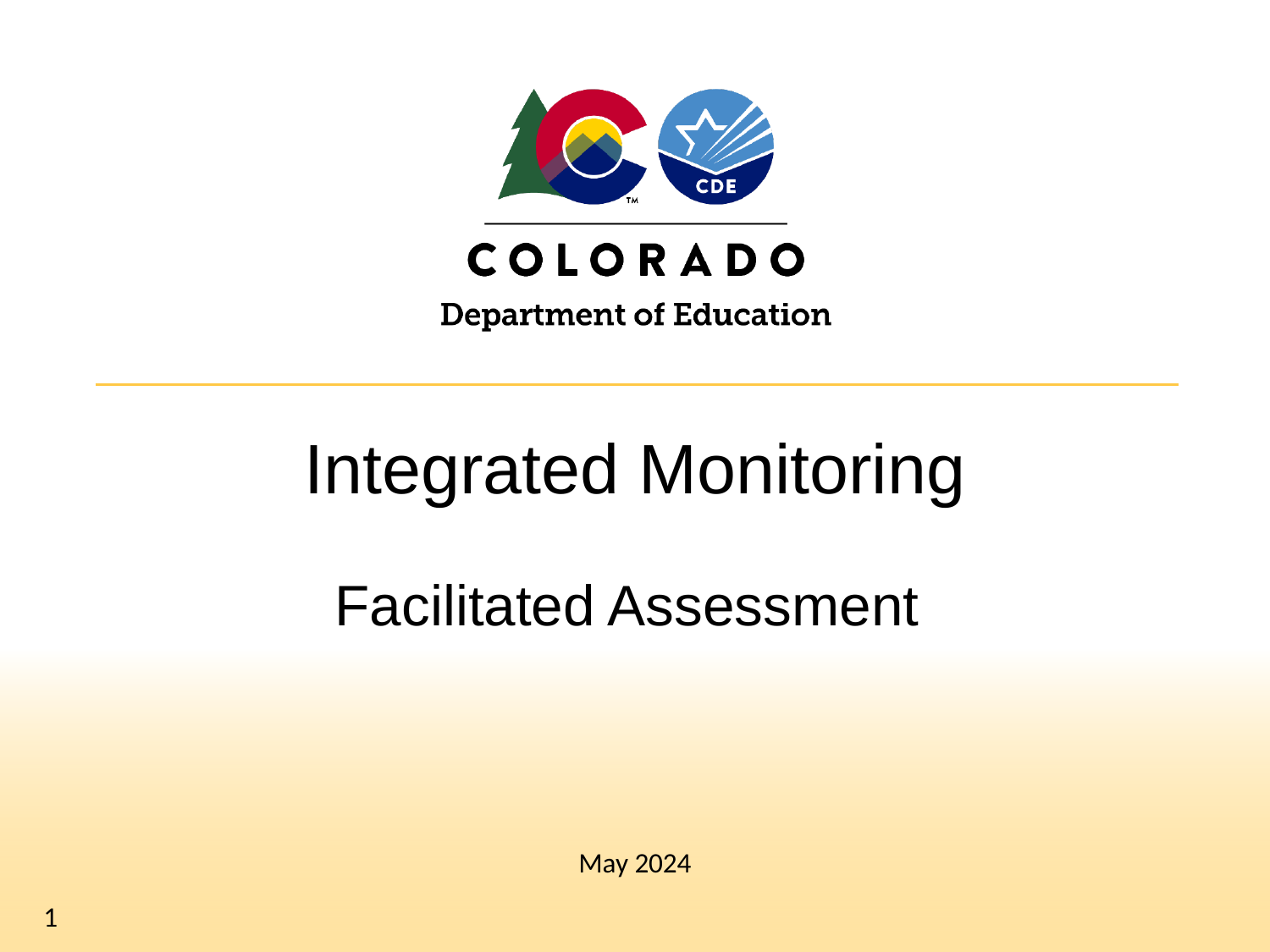

# Integrated Monitoring Facilitated Assessment

May 2024
1